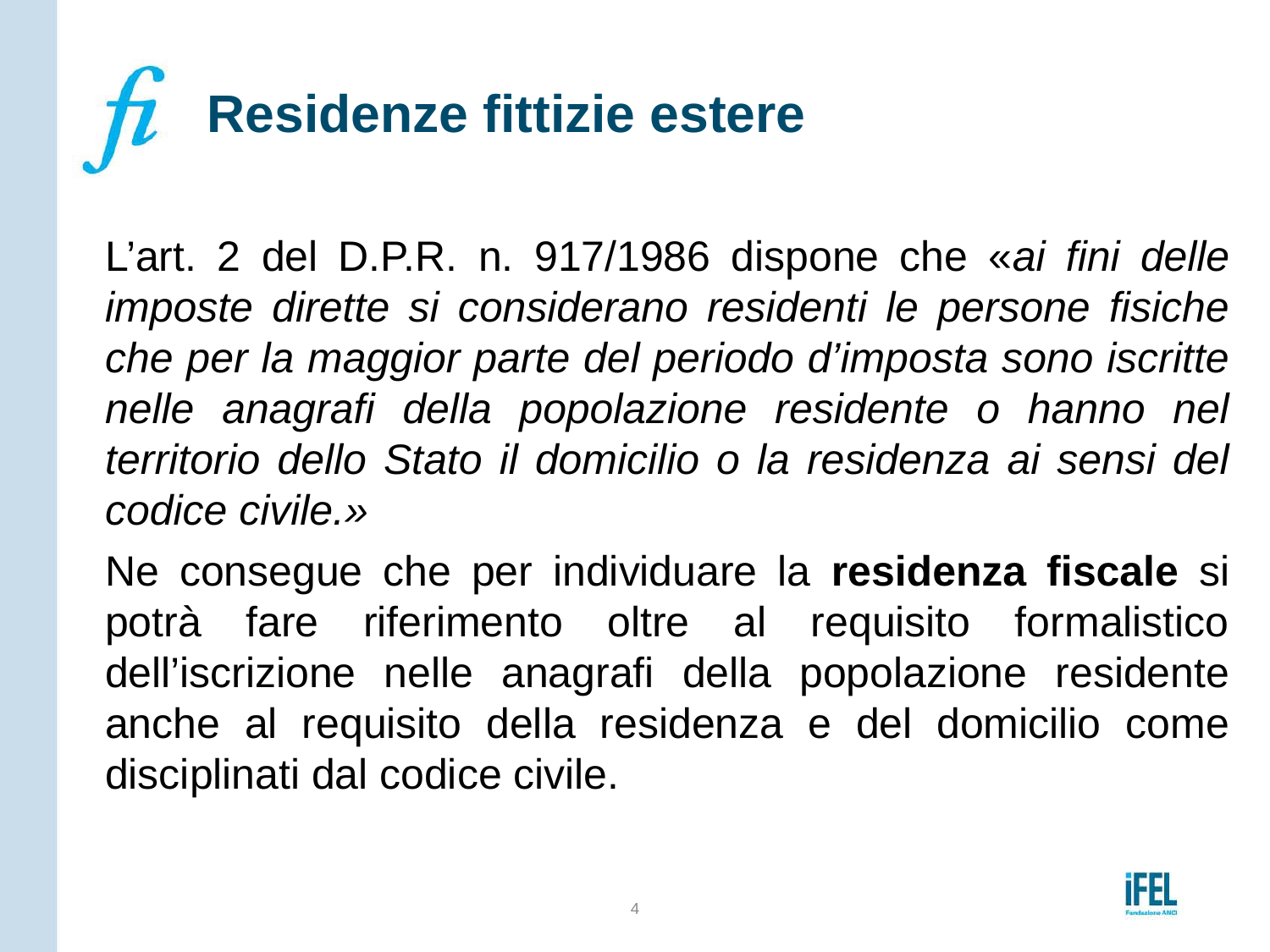

# Residenze fittizie estere
L’art. 2 del D.P.R. n. 917/1986 dispone che «ai fini delle imposte dirette si considerano residenti le persone fisiche che per la maggior parte del periodo d’imposta sono iscritte nelle anagrafi della popolazione residente o hanno nel territorio dello Stato il domicilio o la residenza ai sensi del codice civile.»
Ne consegue che per individuare la residenza fiscale si potrà fare riferimento oltre al requisito formalistico dell’iscrizione nelle anagrafi della popolazione residente anche al requisito della residenza e del domicilio come disciplinati dal codice civile.
4